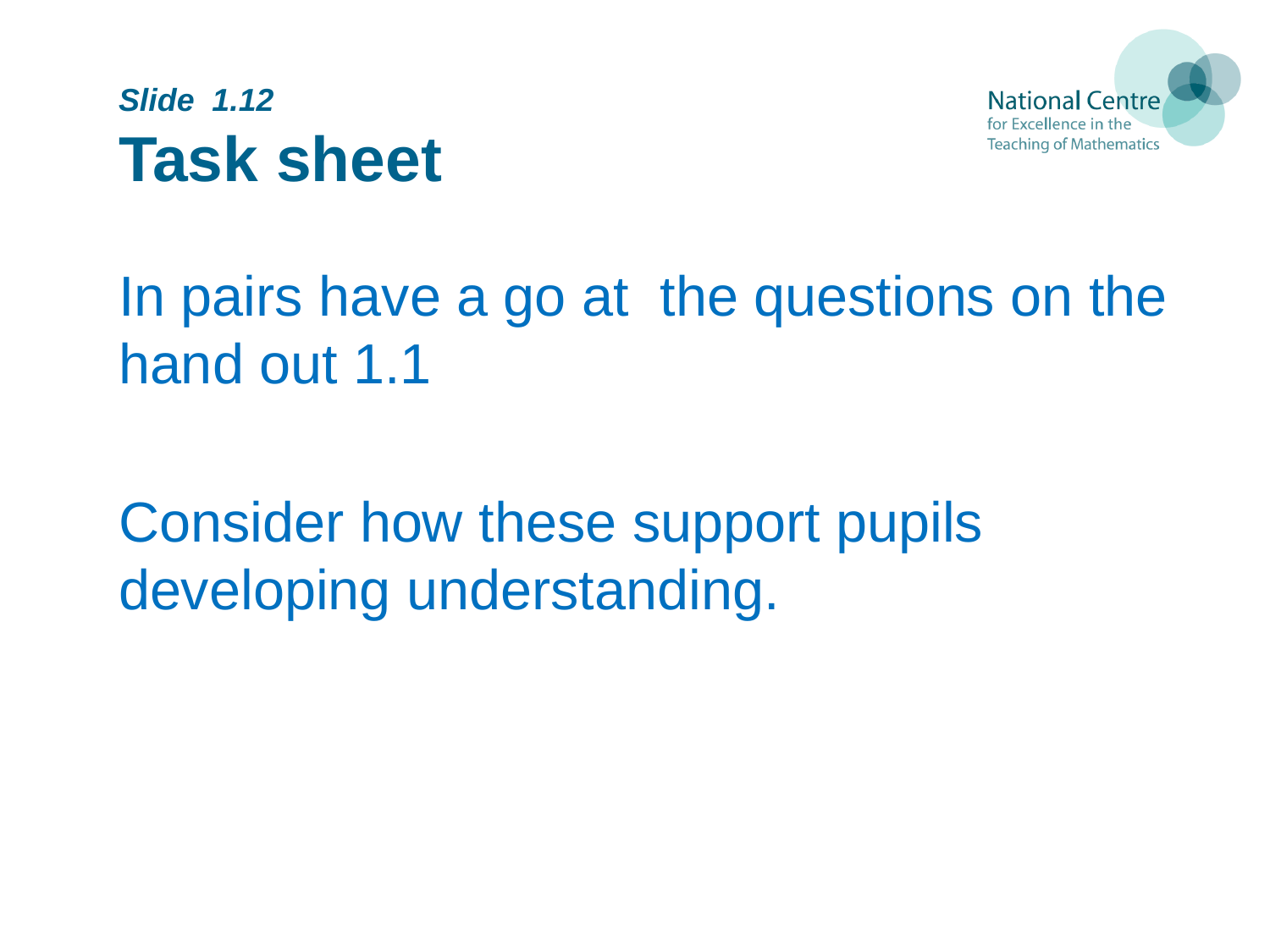

# Slide  1.12 Task sheet
In pairs have a go at  the questions on the hand out 1.1

Consider how these support pupils developing understanding.